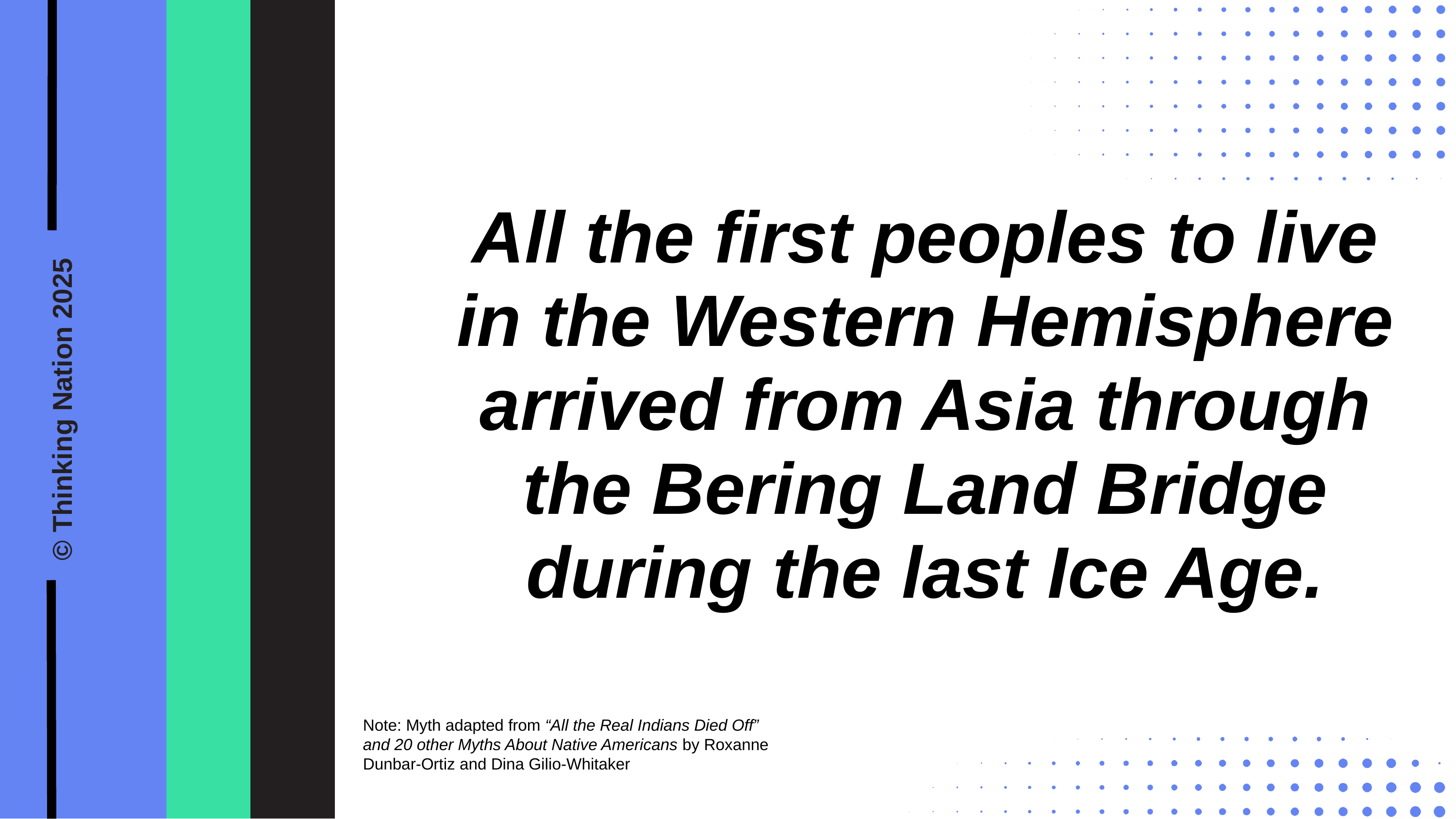

All the first peoples to live in the Western Hemisphere arrived from Asia through the Bering Land Bridge during the last Ice Age.
© Thinking Nation 2025
Note: Myth adapted from “All the Real Indians Died Off” and 20 other Myths About Native Americans by Roxanne Dunbar-Ortiz and Dina Gilio-Whitaker